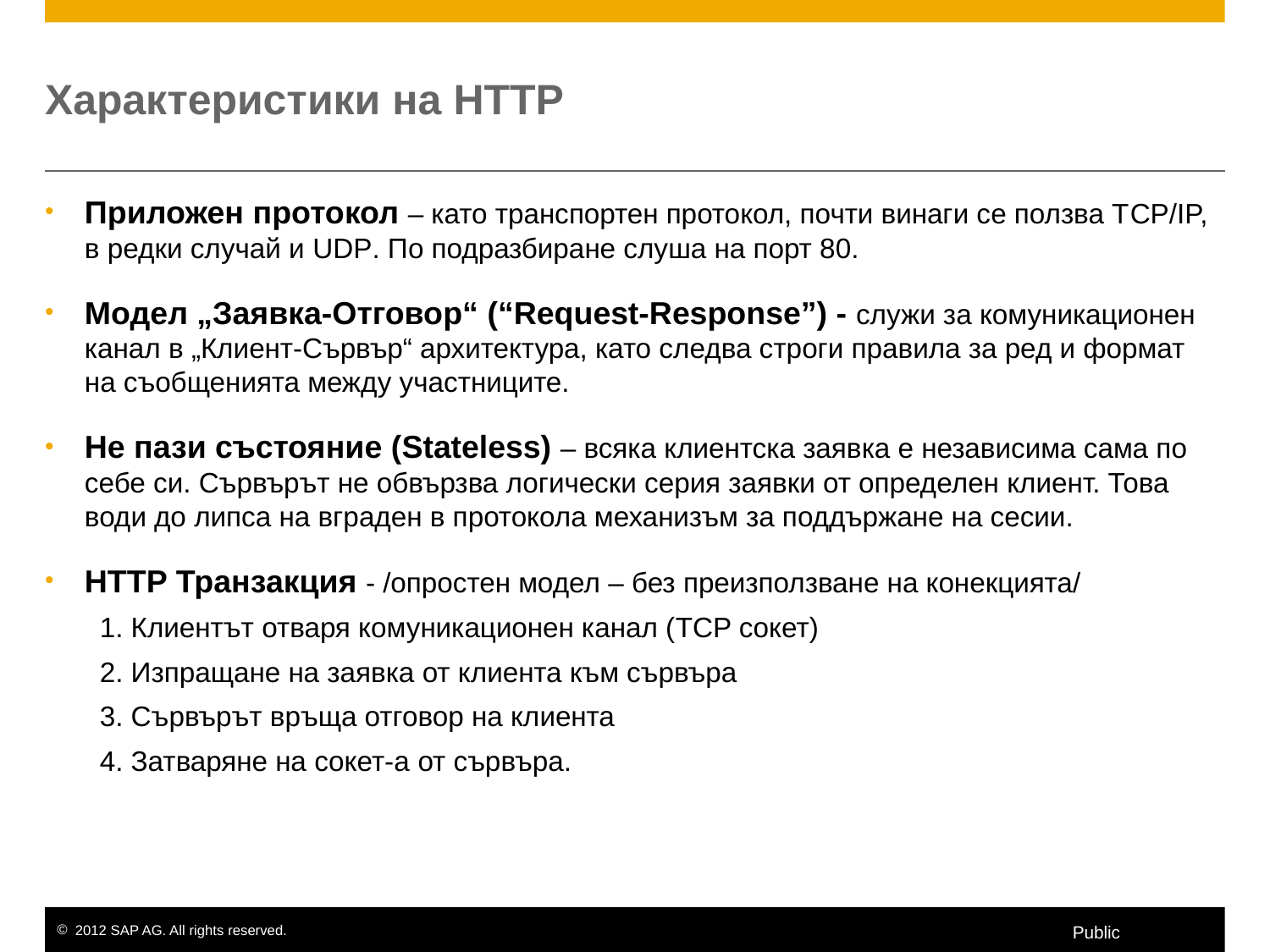

# Характеристики на HTTP
Приложен протокол – като транспортен протокол, почти винаги се ползва ТCP/IP, в редки случай и UDP. По подразбиране слуша на порт 80.
Модел „Заявка-Отговор“ (“Request-Response”) - служи за комуникационен канал в „Клиент-Сървър“ архитектура, като следва строги правила за ред и формат на съобщенията между участниците.
Не пази състояние (Stateless) – всяка клиентска заявка е независима сама по себе си. Сървърът не обвързва логически серия заявки от определен клиент. Това води до липса на вграден в протокола механизъм за поддържане на сесии.
HTTP Транзакция - /опростен модел – без преизползване на конекцията/
       1. Клиентът отваря комуникационен канал (TCP сокет)
       2. Изпращане на заявка от клиента към сървъра
       3. Сървърът връща отговор на клиента
       4. Затваряне на сокет-а от сървъра.